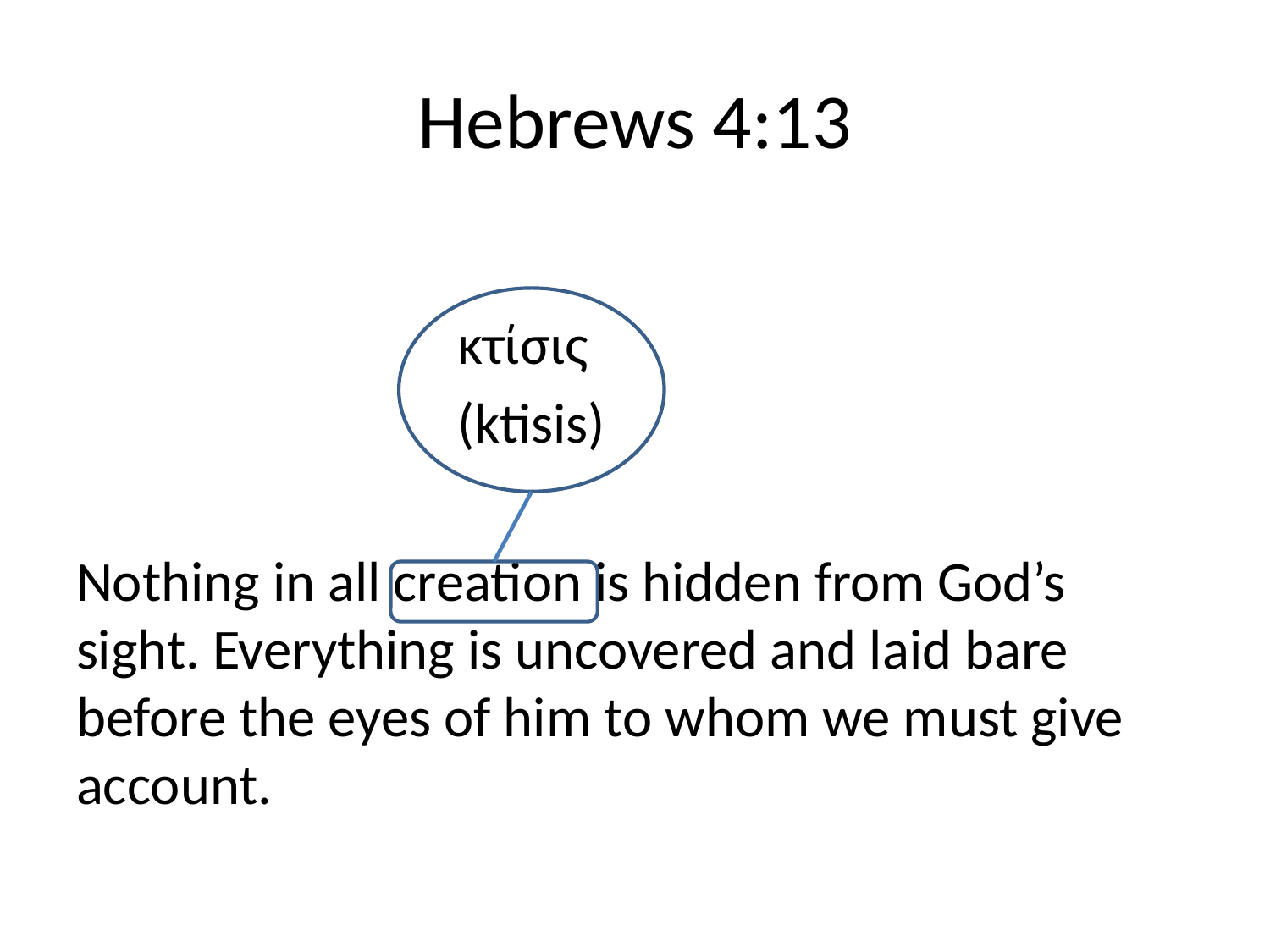

# Hebrews 4:13

			κτίσις
			(ktisis)

Nothing in all creation is hidden from God’s sight. Everything is uncovered and laid bare before the eyes of him to whom we must give account.